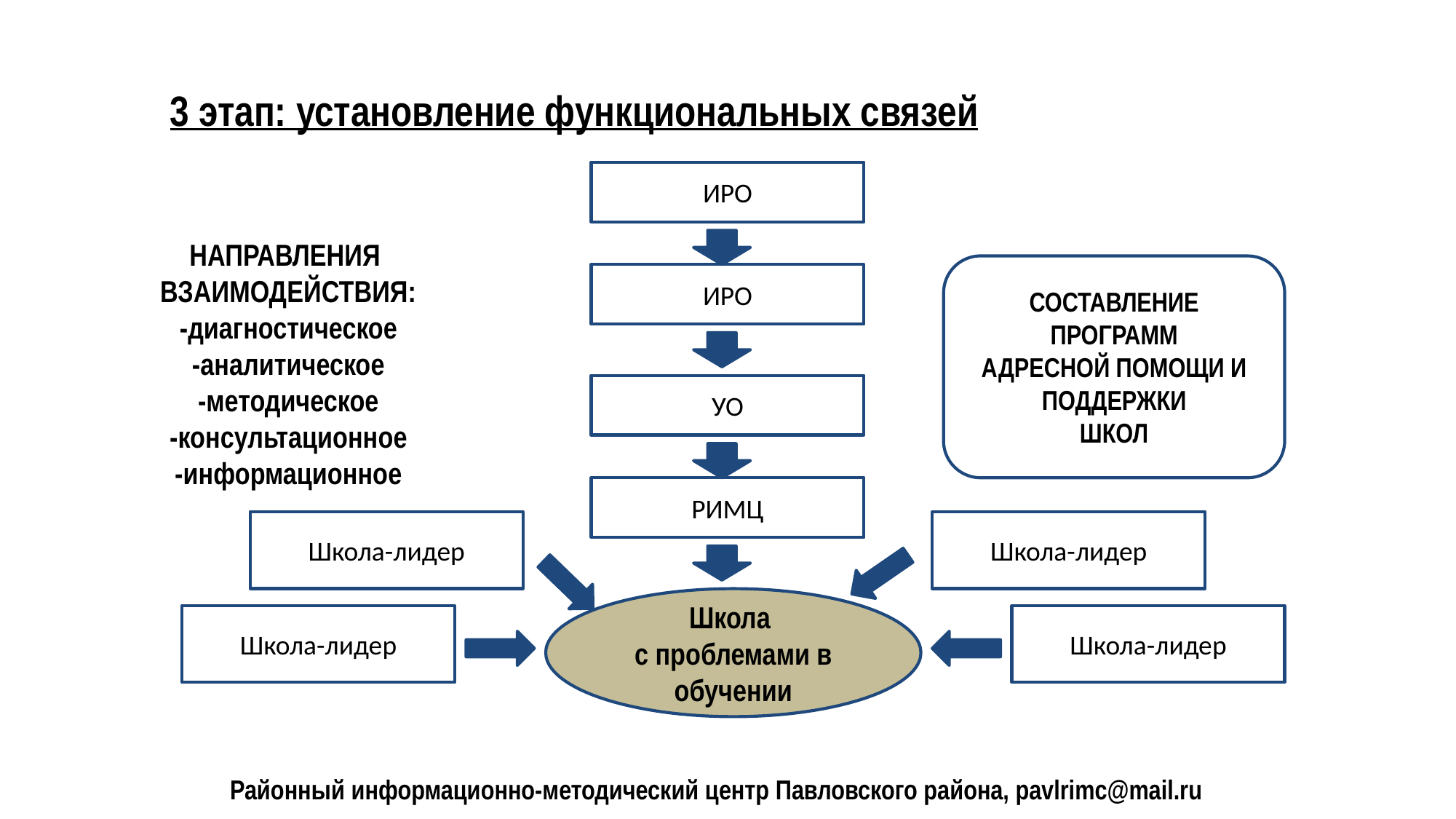

# 3 этап: установление функциональных связей
ИРО
НАПРАВЛЕНИЯ
ВЗАИМОДЕЙСТВИЯ:
-диагностическое
-аналитическое
-методическое
-консультационное
-информационное

СОСТАВЛЕНИЕ
ПРОГРАММ
АДРЕСНОЙ ПОМОЩИ И
ПОДДЕРЖКИ
ШКОЛ
ИРО

УО

РИМЦ
Школа-лидер
Школа-лидер

Школа
с проблемами в обучении
Школа-лидер
Школа-лидер

Районный информационно-методический центр Павловского района, pavlrimc@mail.ru